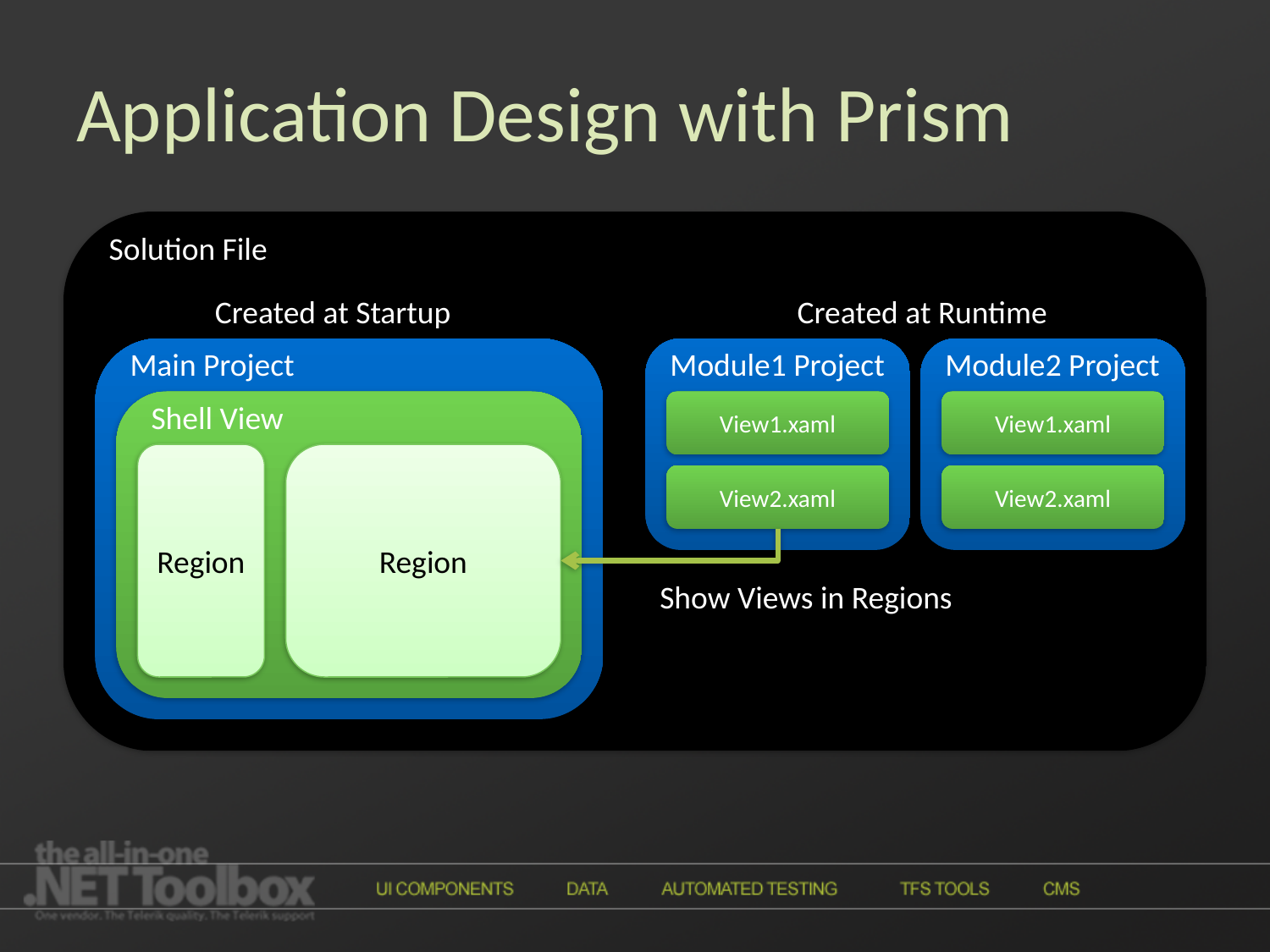

# Application Design with Prism

Solution File
Created at Startup
Created at Runtime

Main Project

Module1 Project

Module2 Project

Shell View
View1.xaml
View1.xaml
Region
Region
View2.xaml
View2.xaml
Show Views in Regions